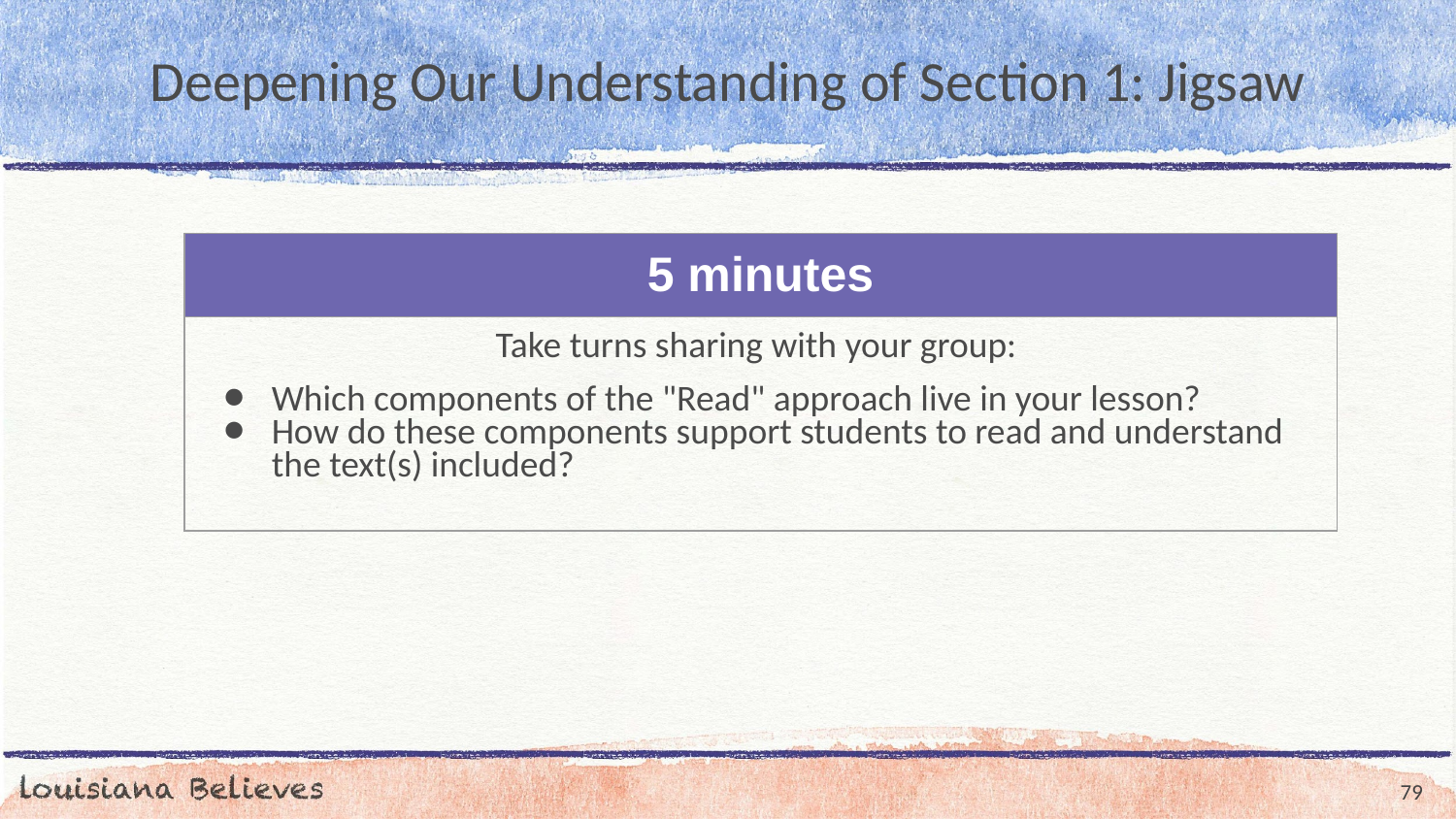

# Deepening Our Understanding of Section 1: Jigsaw
| 5 minutes |
| --- |
| Take turns sharing with your group: Which components of the "Read" approach live in your lesson? How do these components support students to read and understand the text(s) included? |